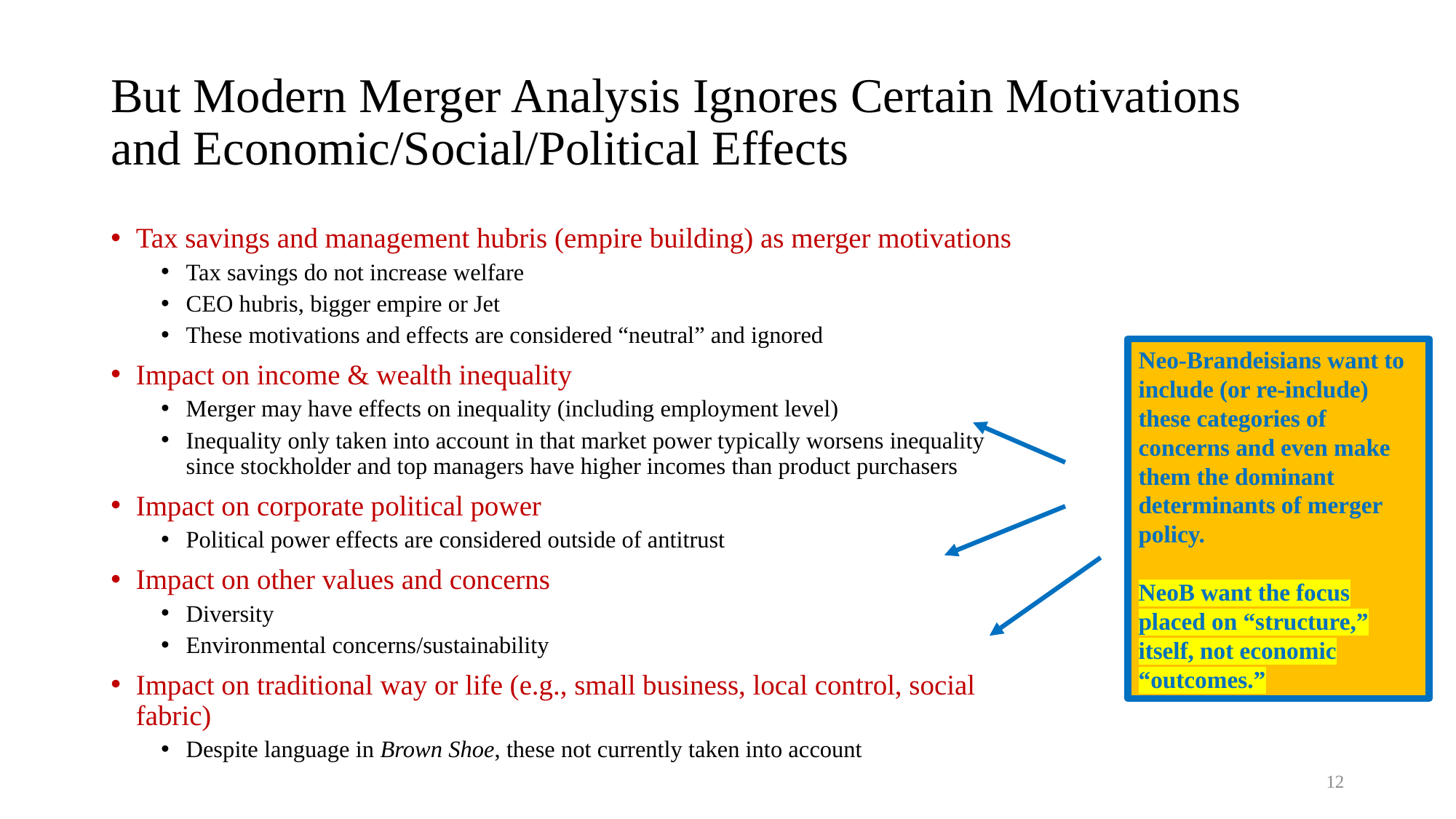

# But Modern Merger Analysis Ignores Certain Motivations and Economic/Social/Political Effects
Tax savings and management hubris (empire building) as merger motivations
Tax savings do not increase welfare
CEO hubris, bigger empire or Jet
These motivations and effects are considered “neutral” and ignored
Impact on income & wealth inequality
Merger may have effects on inequality (including employment level)
Inequality only taken into account in that market power typically worsens inequality since stockholder and top managers have higher incomes than product purchasers
Impact on corporate political power
Political power effects are considered outside of antitrust
Impact on other values and concerns
Diversity
Environmental concerns/sustainability
Impact on traditional way or life (e.g., small business, local control, social fabric)
Despite language in Brown Shoe, these not currently taken into account
Neo-Brandeisians want to include (or re-include) these categories of concerns and even make them the dominant determinants of merger policy.

NeoB want the focus placed on “structure,” itself, not economic “outcomes.”
12